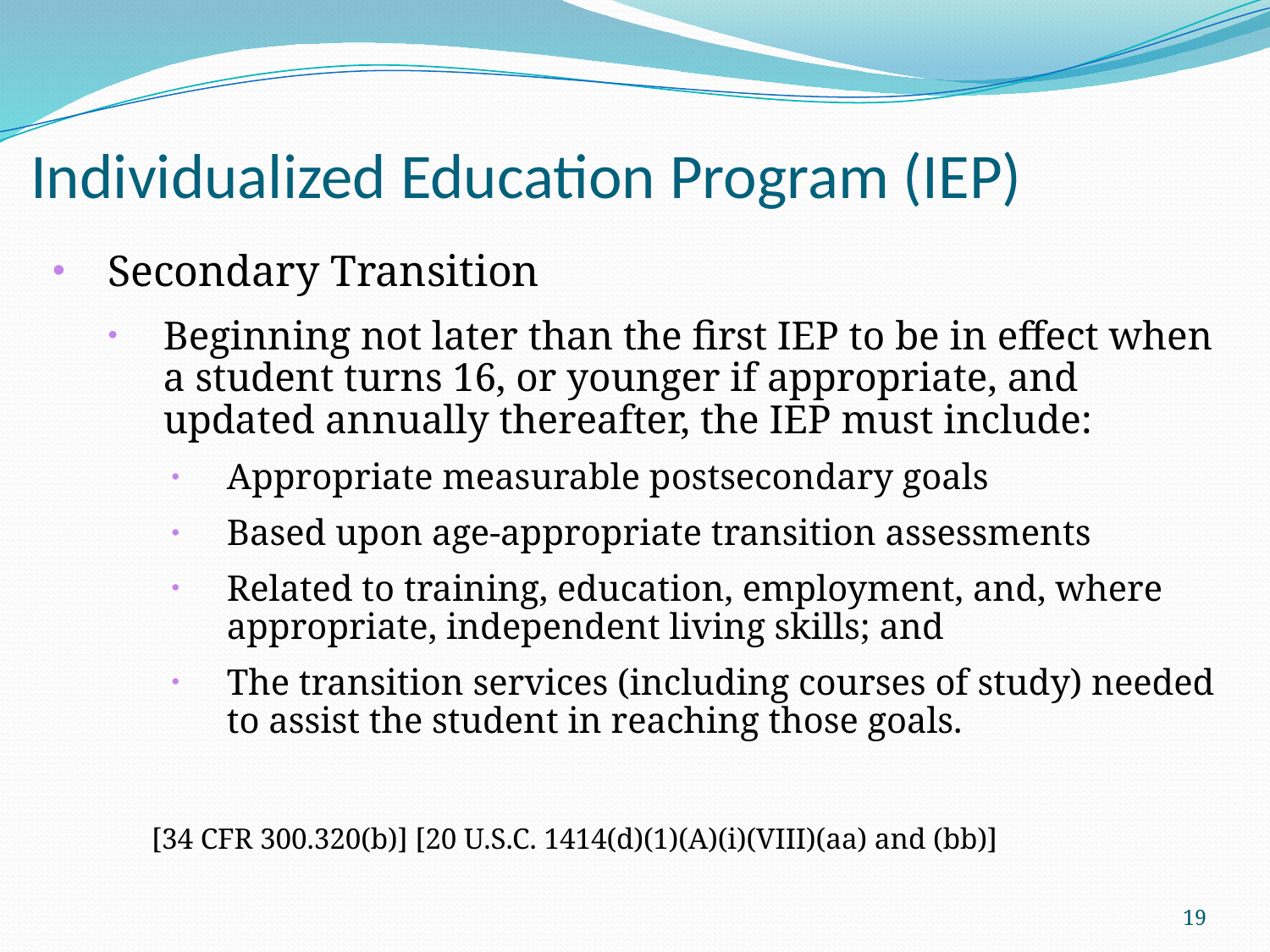

# Individualized Education Program (IEP)
Secondary Transition
Beginning not later than the first IEP to be in effect when a student turns 16, or younger if appropriate, and updated annually thereafter, the IEP must include:
Appropriate measurable postsecondary goals
Based upon age-appropriate transition assessments
Related to training, education, employment, and, where appropriate, independent living skills; and
The transition services (including courses of study) needed to assist the student in reaching those goals.
         [34 CFR 300.320(b)] [20 U.S.C. 1414(d)(1)(A)(i)(VIII)(aa) and (bb)]
19